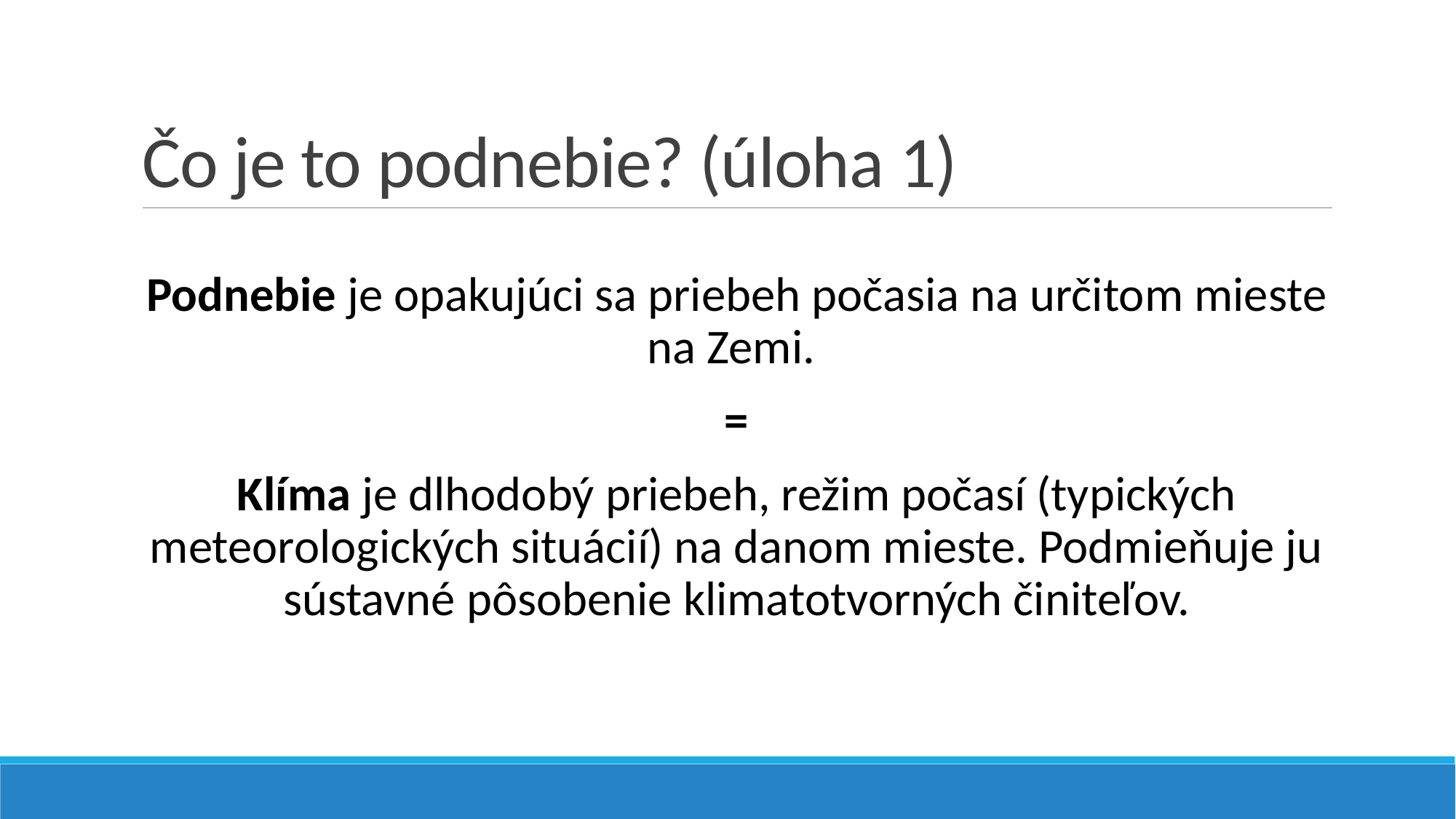

# Čo je to podnebie? (úloha 1)

Podnebie je opakujúci sa priebeh počasia na určitom mieste na Zemi.
=
Klíma je dlhodobý priebeh, režim počasí (typických meteorologických situácií) na danom mieste. Podmieňuje ju sústavné pôsobenie klimatotvorných činiteľov.